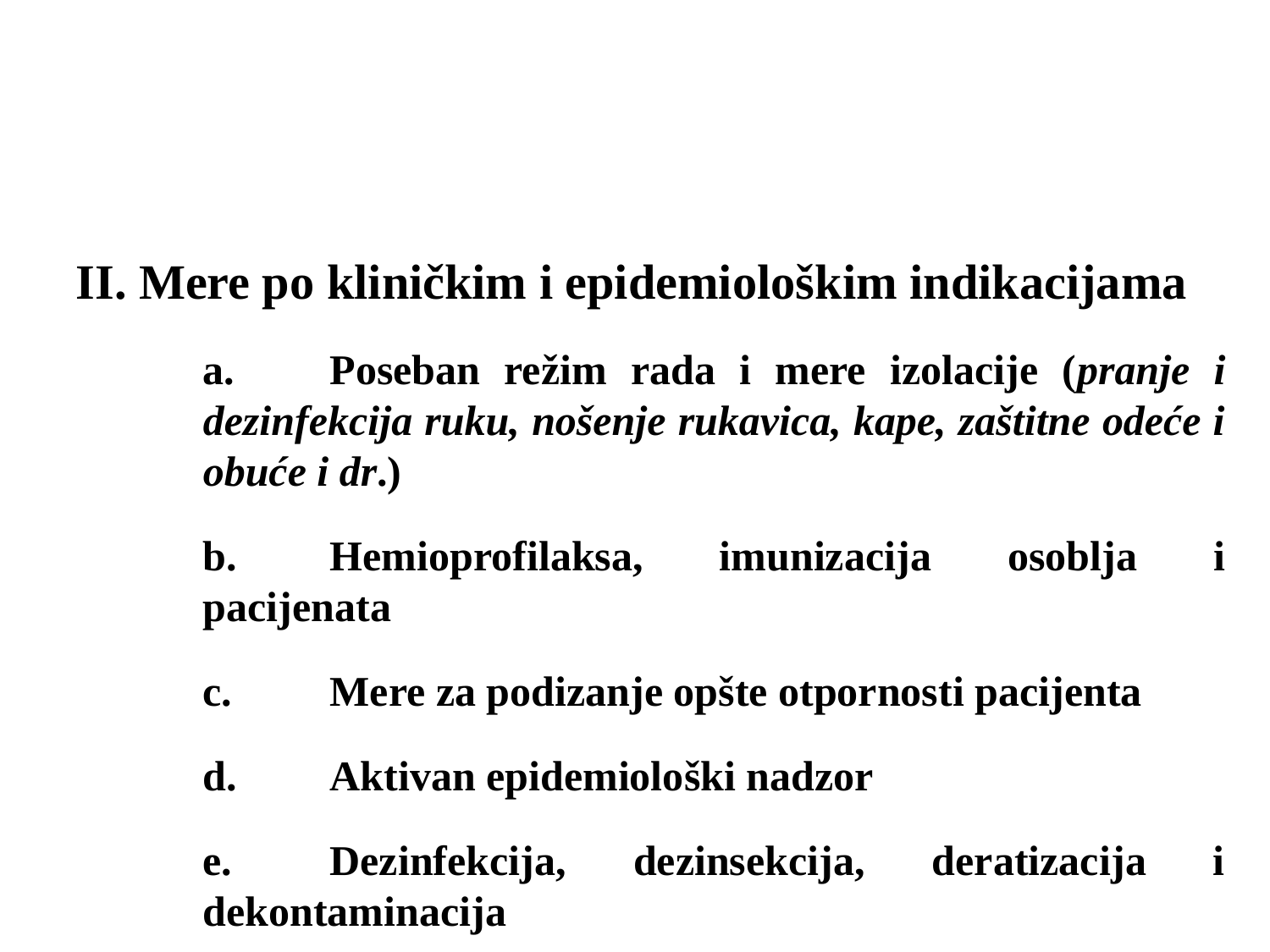

II. Mere po kliničkim i epidemiološkim indikacijama

a.	Poseban režim rada i mere izolacije (pranje i dezinfekcija ruku, nošenje rukavica, kape, zaštitne odeće i obuće i dr.)

b.	Hemioprofilaksa, imunizacija osoblja i pacijenata

c.	Mere za podizanje opšte otpornosti pacijenta

d.	Aktivan epidemiološki nadzor

e.	Dezinfekcija, dezinsekcija, deratizacija i dekontaminacija